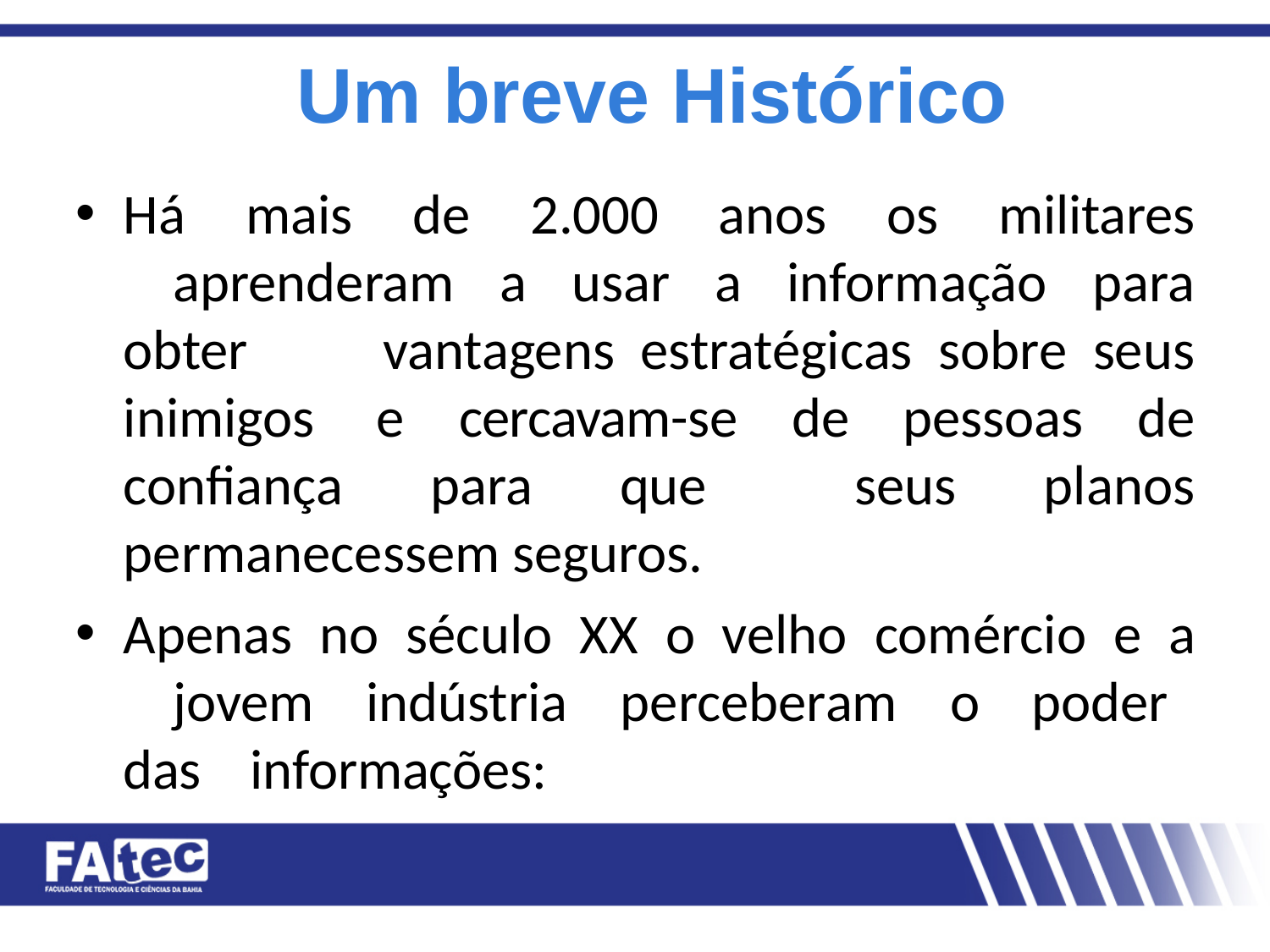

# Um breve Histórico
Há   mais   de   2.000   anos   os   militares 	aprenderam a usar a informação para obter 	vantagens estratégicas sobre seus inimigos e 	cercavam-se de pessoas de confiança para que 	seus planos permanecessem seguros.
Apenas no século XX o velho comércio e a 	jovem  indústria  perceberam  o  poder  das 	informações: